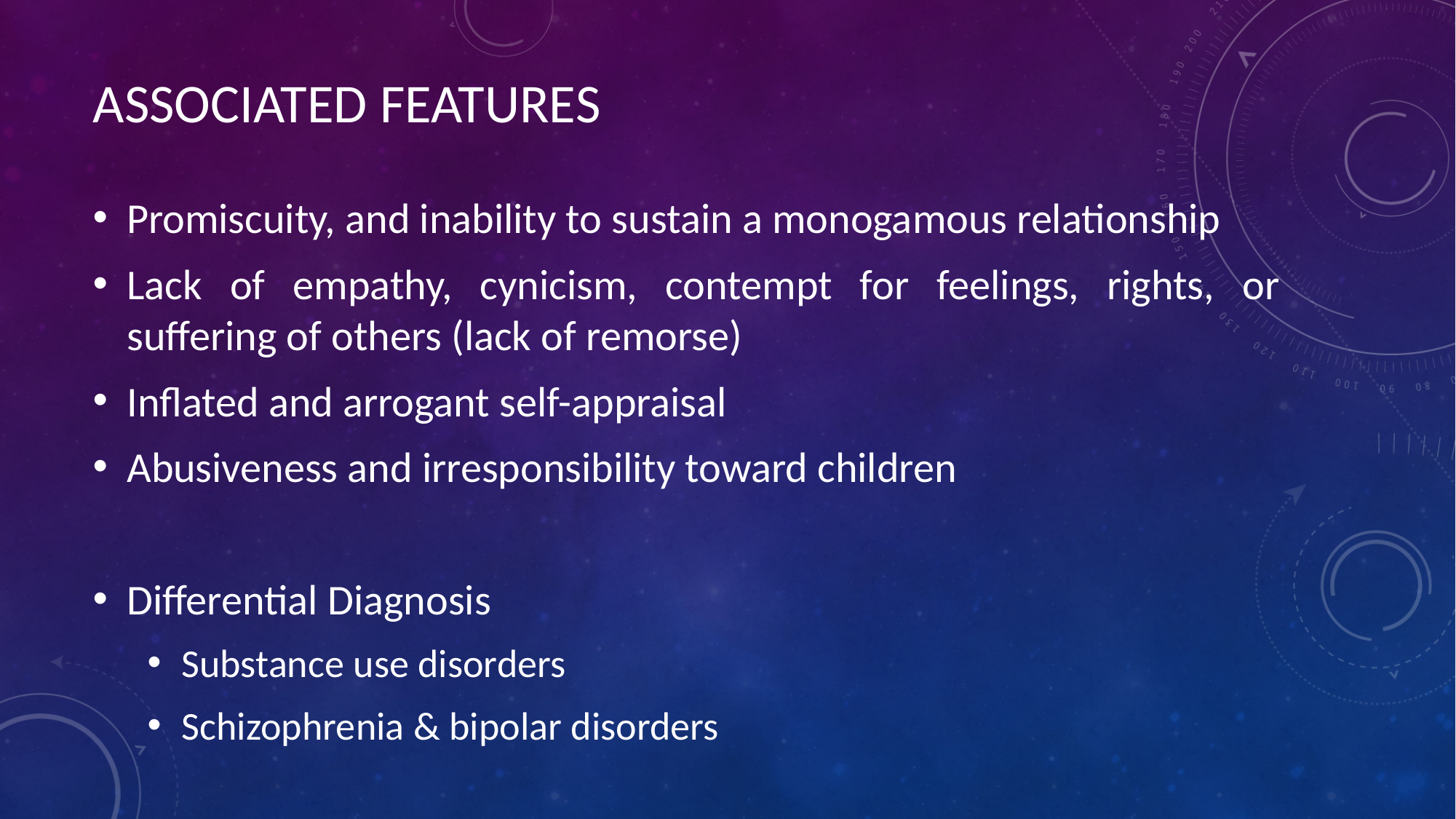

# Associated features
Promiscuity, and inability to sustain a monogamous relationship
Lack of empathy, cynicism, contempt for feelings, rights, or suffering of others (lack of remorse)
Inflated and arrogant self-appraisal
Abusiveness and irresponsibility toward children

Differential Diagnosis
Substance use disorders
Schizophrenia & bipolar disorders